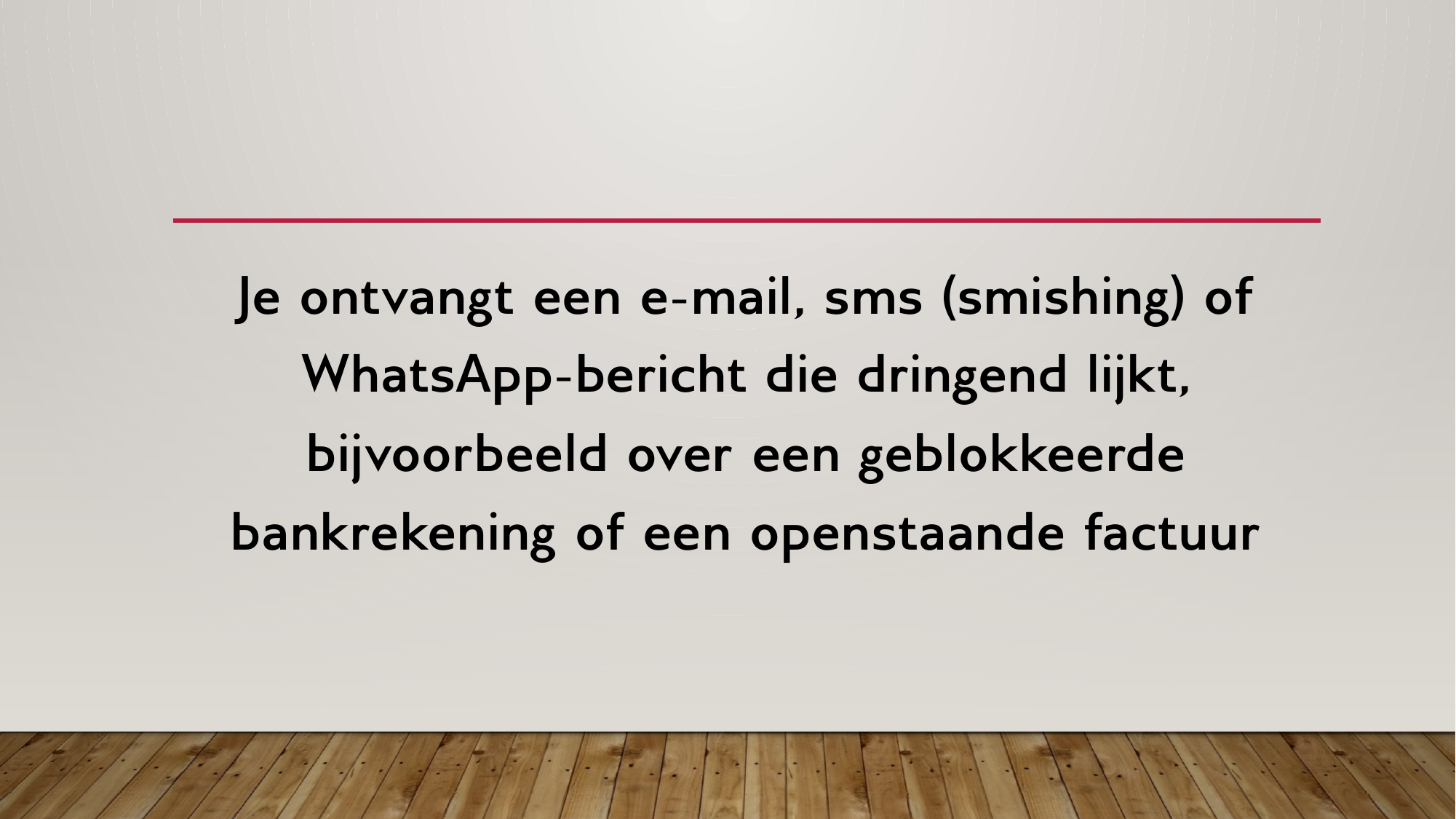

Je ontvangt een e-mail, sms (smishing) of WhatsApp-bericht die dringend lijkt, bijvoorbeeld over een geblokkeerde bankrekening of een openstaande factuur